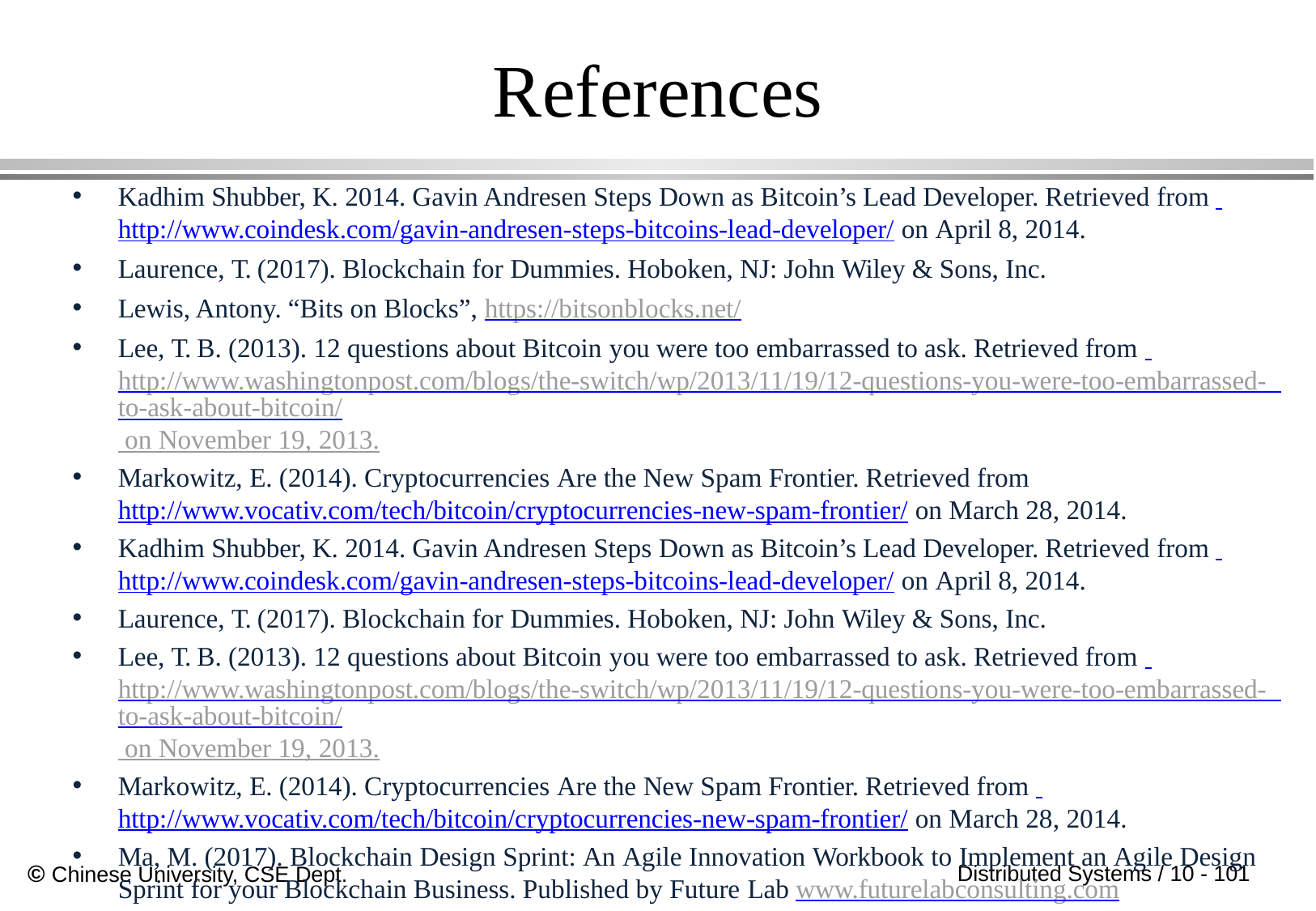

# References
Kadhim Shubber, K. 2014. Gavin Andresen Steps Down as Bitcoin’s Lead Developer. Retrieved from  http://www.coindesk.com/gavin-andresen-steps-bitcoins-lead-developer/ on April 8, 2014.
Laurence, T. (2017). Blockchain for Dummies. Hoboken, NJ: John Wiley & Sons, Inc.
Lewis, Antony. “Bits on Blocks”, https://bitsonblocks.net/
Lee, T. B. (2013). 12 questions about Bitcoin you were too embarrassed to ask. Retrieved from  http://www.washingtonpost.com/blogs/the-switch/wp/2013/11/19/12-questions-you-were-too-embarrassed-  to-ask-about-bitcoin/ on November 19, 2013.
Markowitz, E. (2014). Cryptocurrencies Are the New Spam Frontier. Retrieved from
http://www.vocativ.com/tech/bitcoin/cryptocurrencies-new-spam-frontier/ on March 28, 2014.
Kadhim Shubber, K. 2014. Gavin Andresen Steps Down as Bitcoin’s Lead Developer. Retrieved from  http://www.coindesk.com/gavin-andresen-steps-bitcoins-lead-developer/ on April 8, 2014.
Laurence, T. (2017). Blockchain for Dummies. Hoboken, NJ: John Wiley & Sons, Inc.
Lee, T. B. (2013). 12 questions about Bitcoin you were too embarrassed to ask. Retrieved from  http://www.washingtonpost.com/blogs/the-switch/wp/2013/11/19/12-questions-you-were-too-embarrassed-  to-ask-about-bitcoin/ on November 19, 2013.
Markowitz, E. (2014). Cryptocurrencies Are the New Spam Frontier. Retrieved from  http://www.vocativ.com/tech/bitcoin/cryptocurrencies-new-spam-frontier/ on March 28, 2014.
Ma, M. (2017). Blockchain Design Sprint: An Agile Innovation Workbook to Implement an Agile Design  Sprint for your Blockchain Business. Published by Future Lab www.futurelabconsulting.com